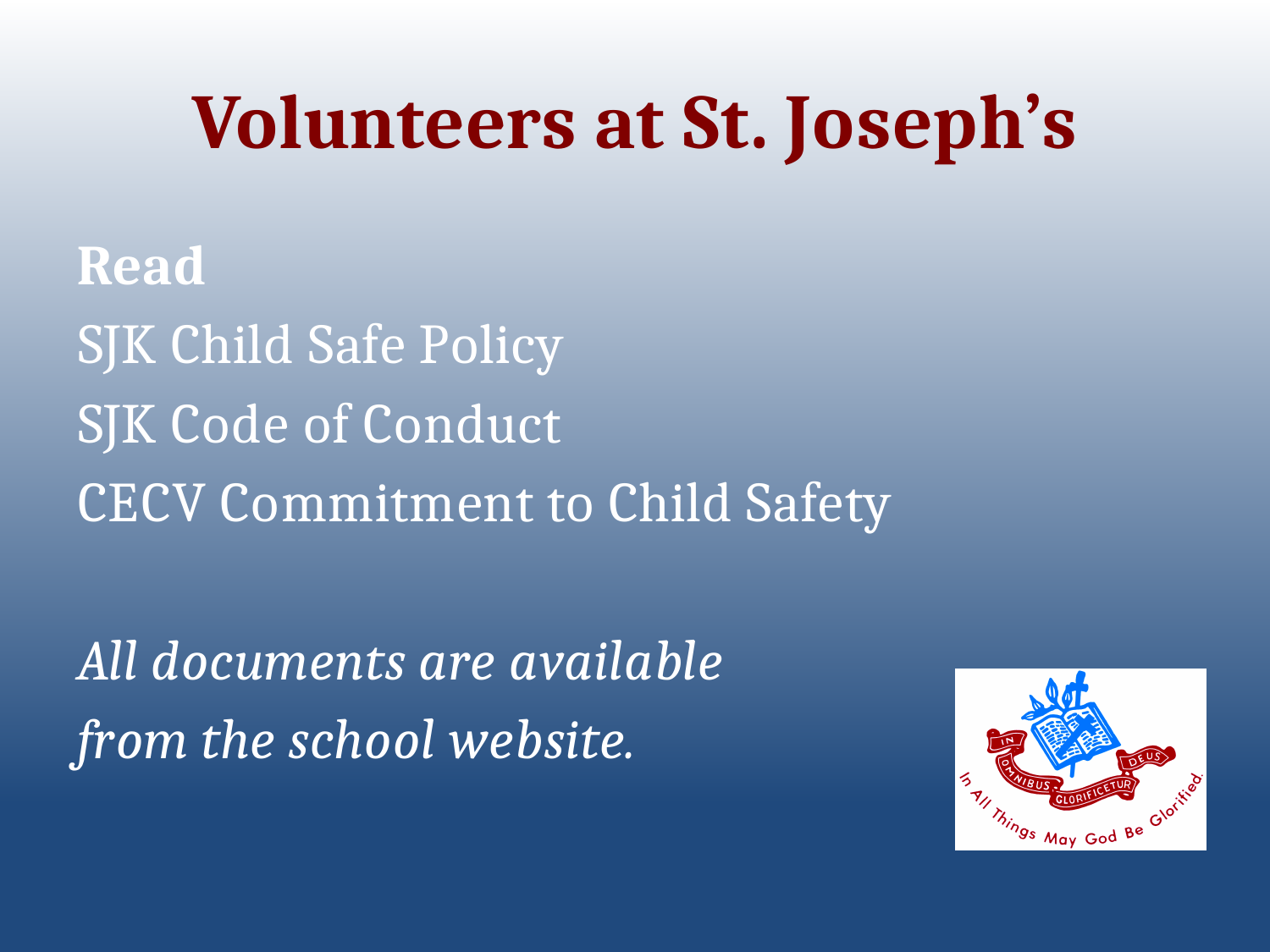

# Volunteers at St. Joseph’s
Read
SJK Child Safe Policy
SJK Code of Conduct
CECV Commitment to Child Safety

All documents are available
from the school website.